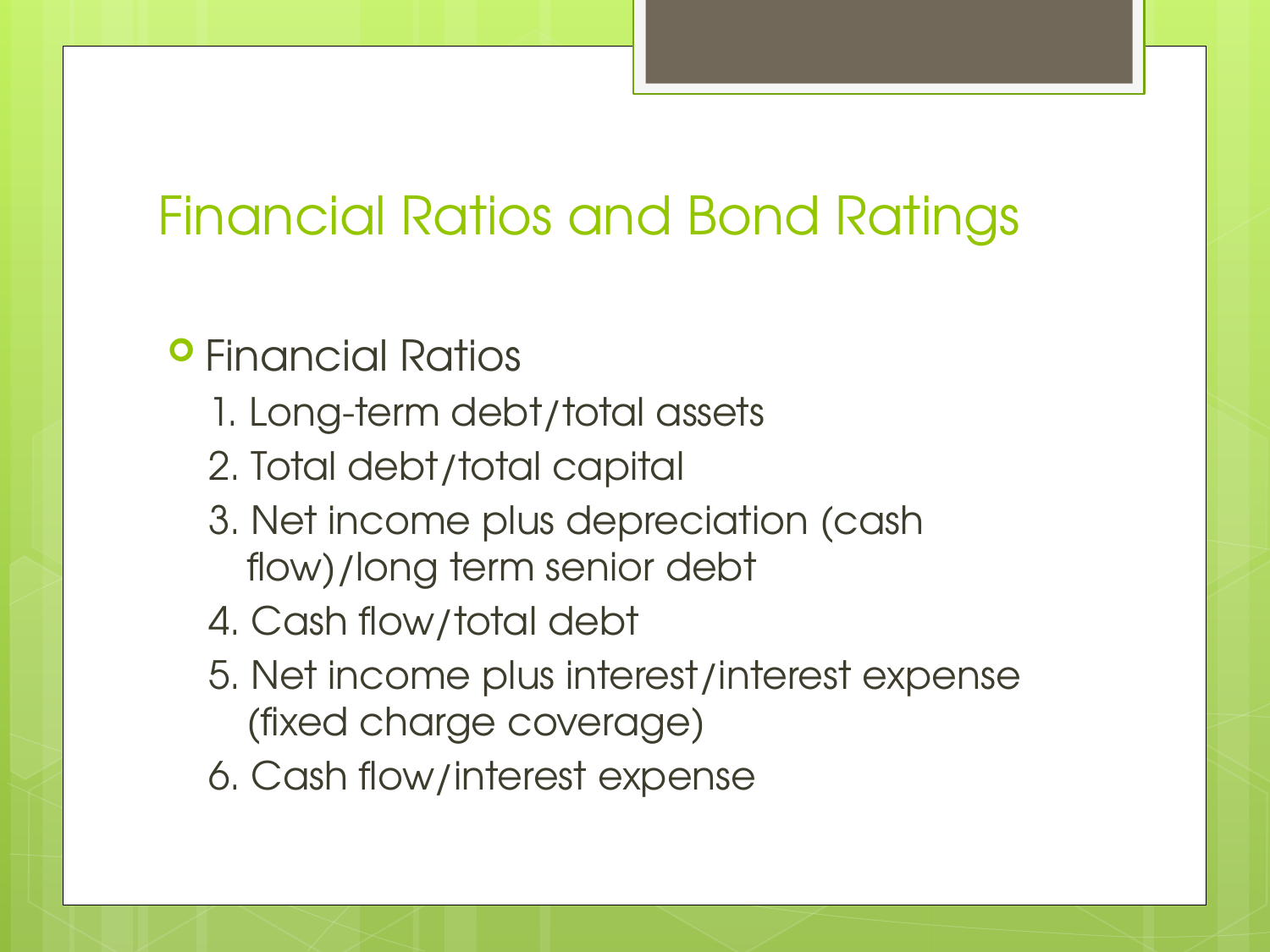

# Financial Ratios and Bond Ratings
Financial Ratios
1. Long-term debt/total assets
2. Total debt/total capital
3. Net income plus depreciation (cash flow)/long term senior debt
4. Cash flow/total debt
5. Net income plus interest/interest expense (fixed charge coverage)
6. Cash flow/interest expense